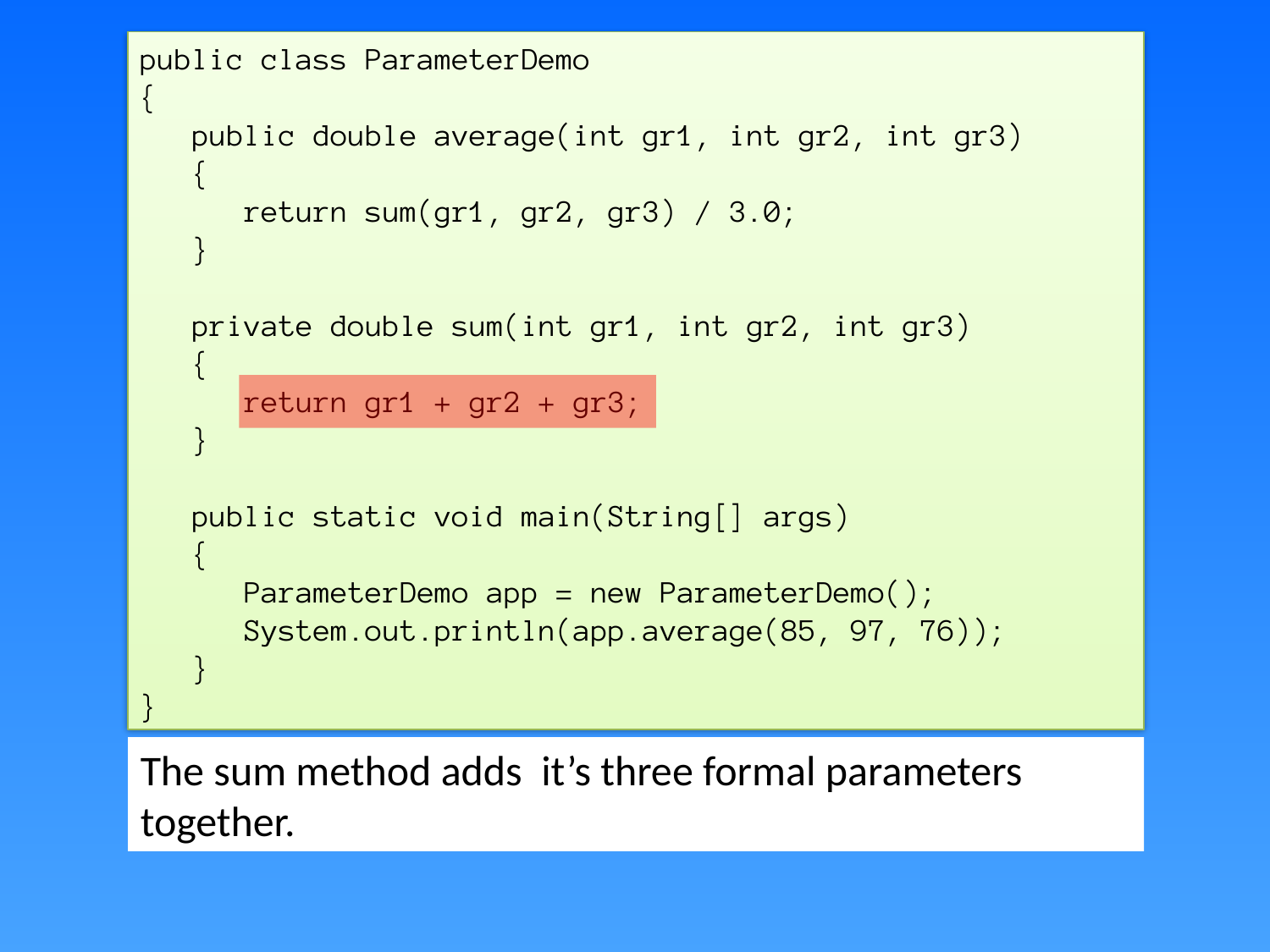

public class ParameterDemo
{
   public double average(int gr1, int gr2, int gr3)
   {
      return sum(gr1, gr2, gr3) / 3.0;
   }

   private double sum(int gr1, int gr2, int gr3)
   {
      return gr1 + gr2 + gr3;
   }

   public static void main(String[] args)
   {
      ParameterDemo app = new ParameterDemo();
      System.out.println(app.average(85, 97, 76));
   }
}

The sum method adds  it’s three formal parameters together.